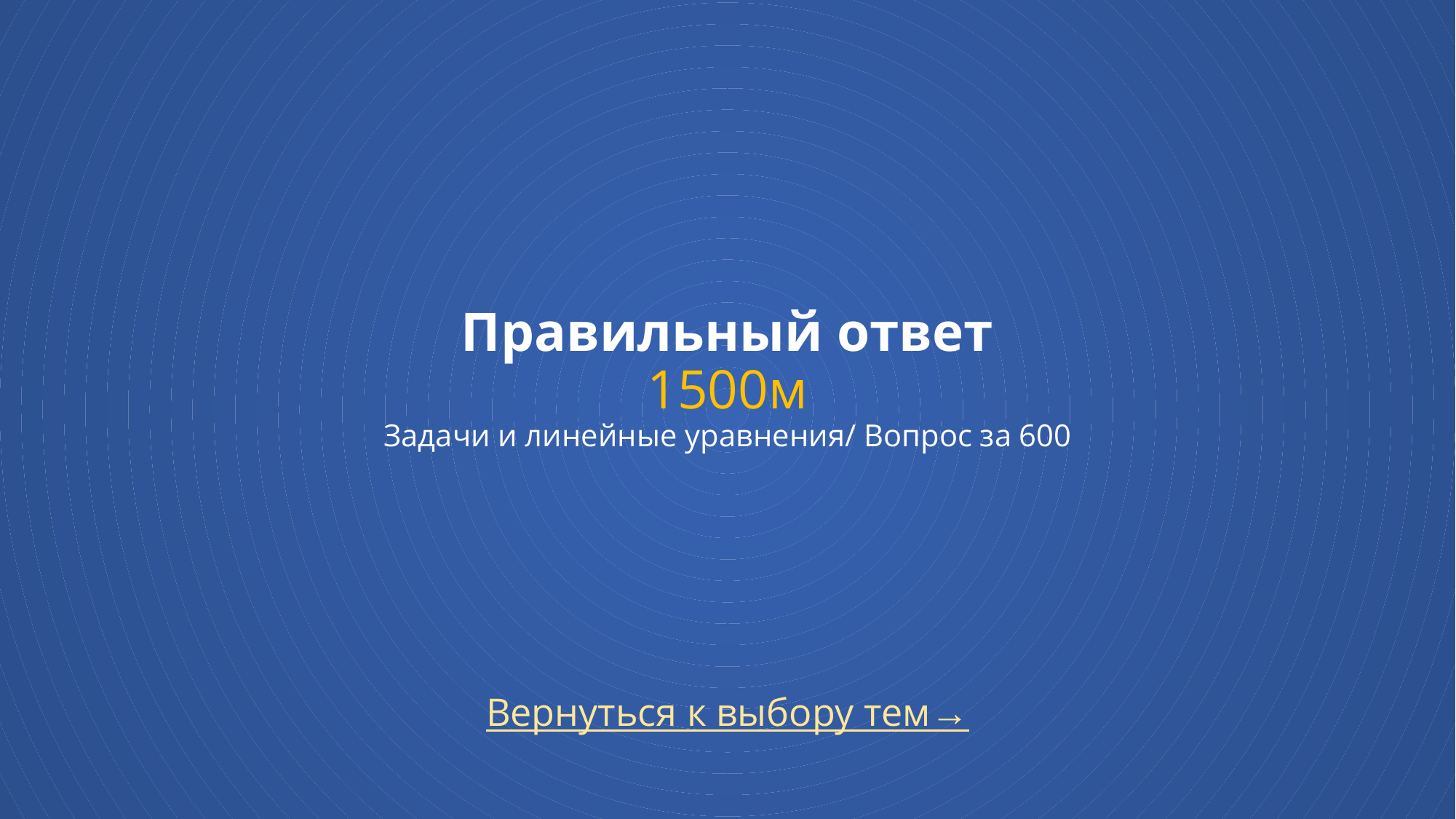

# Правильный ответ 1500м Задачи и линейные уравнения/ Вопрос за 600
Вернуться к выбору тем→